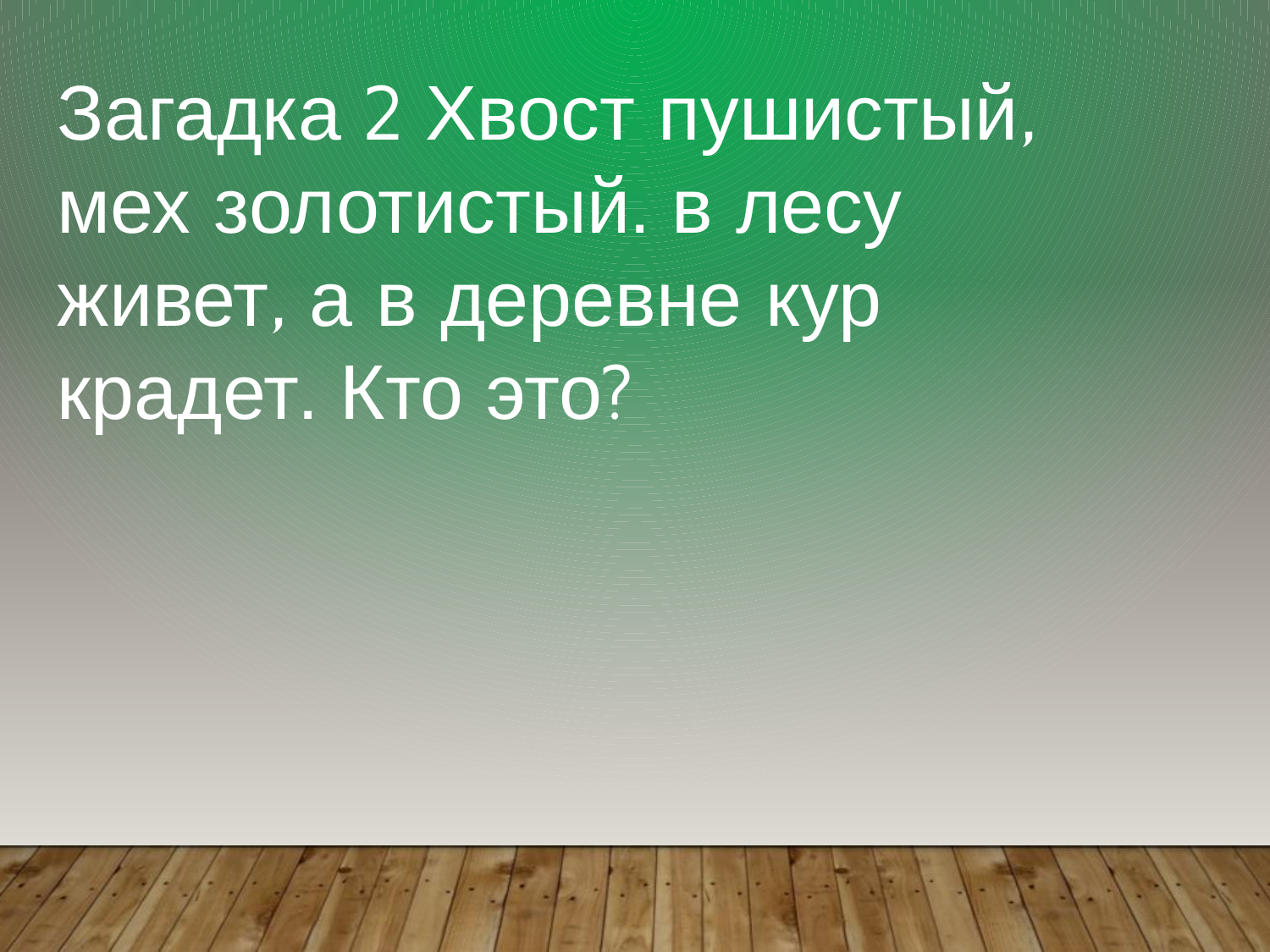

Загадка 2 Хвост пушистый, мех золотистый. в лесу живет, а в деревне кур крадет. Кто это?